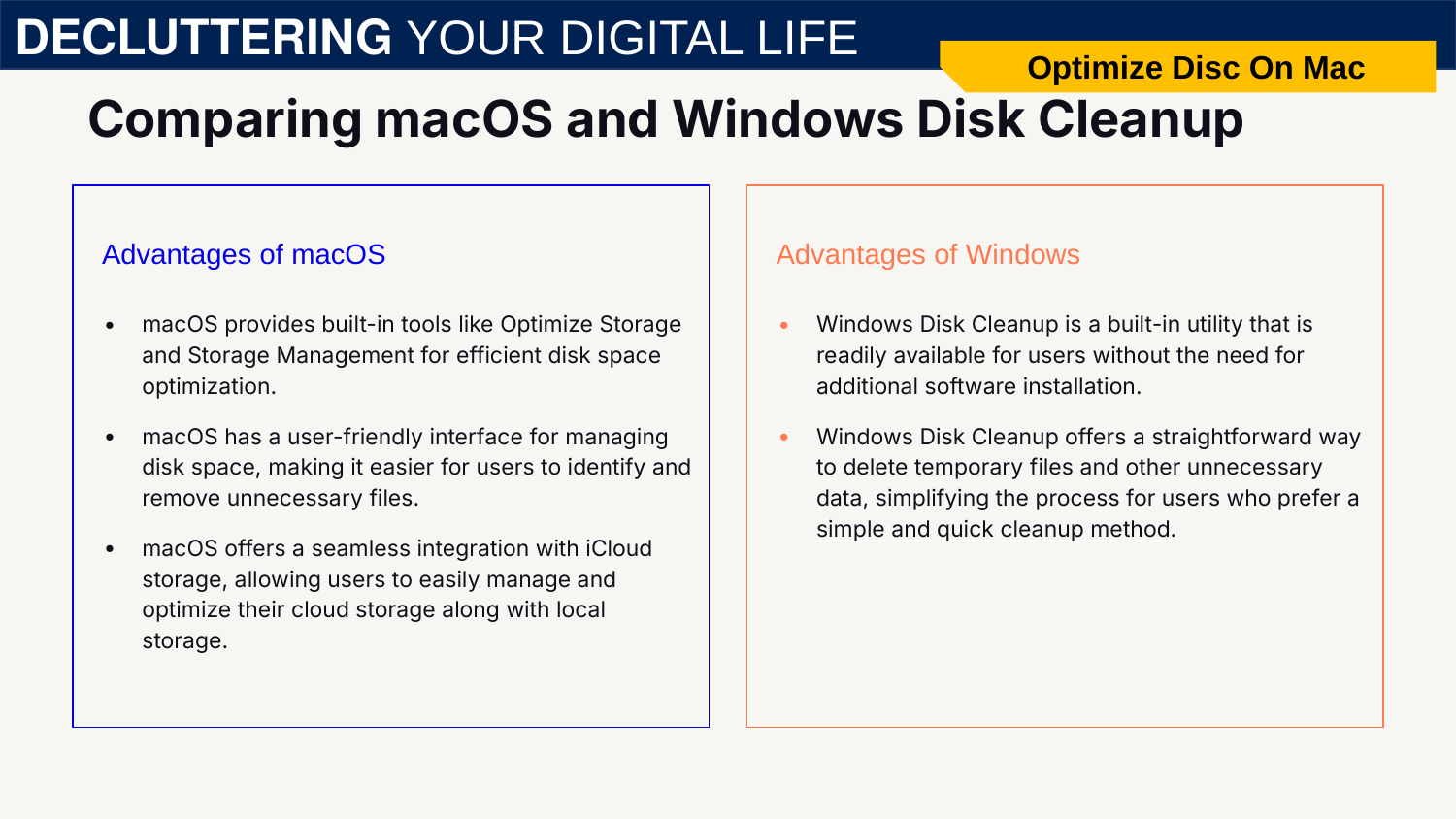

DECLUTTERING YOUR DIGITAL LIFE
Optimize Disc On Mac

# Comparing macOS and Windows Disk Cleanup
Advantages of macOS

Advantages of Windows
macOS provides built-in tools like Optimize Storage and Storage Management for efficient disk space optimization.
macOS has a user-friendly interface for managing disk space, making it easier for users to identify and remove unnecessary files.
macOS offers a seamless integration with iCloud storage, allowing users to easily manage and optimize their cloud storage along with local storage.
Windows Disk Cleanup is a built-in utility that is readily available for users without the need for additional software installation.
Windows Disk Cleanup offers a straightforward way to delete temporary files and other unnecessary data, simplifying the process for users who prefer a simple and quick cleanup method.